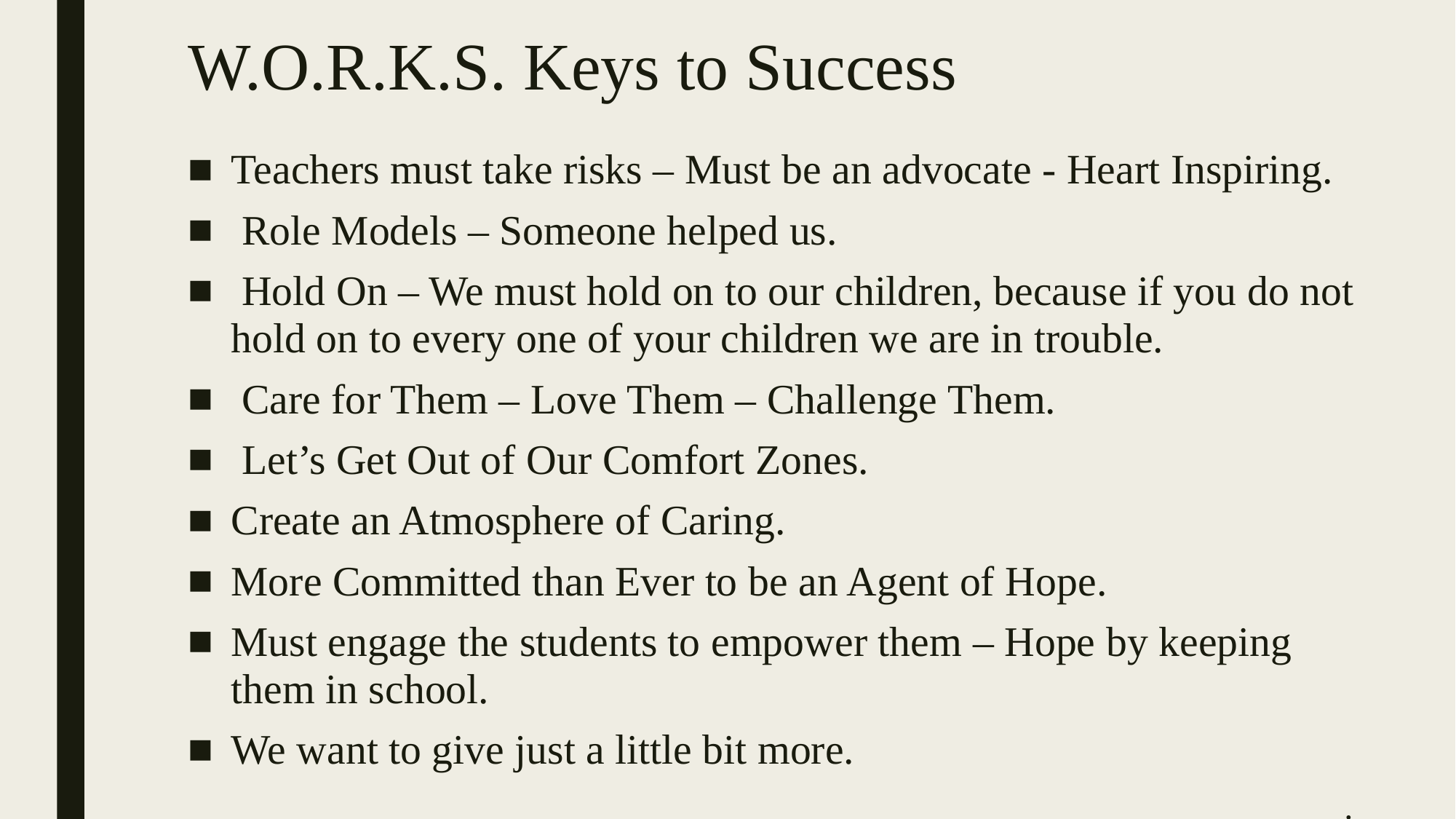

# W.O.R.K.S. Keys to Success
Teachers must take risks – Must be an advocate - Heart Inspiring.
 Role Models – Someone helped us.
 Hold On – We must hold on to our children, because if you do not hold on to every one of your children we are in trouble.
 Care for Them – Love Them – Challenge Them.
 Let’s Get Out of Our Comfort Zones.
Create an Atmosphere of Caring.
More Committed than Ever to be an Agent of Hope.
Must engage the students to empower them – Hope by keeping them in school.
We want to give just a little bit more.
.